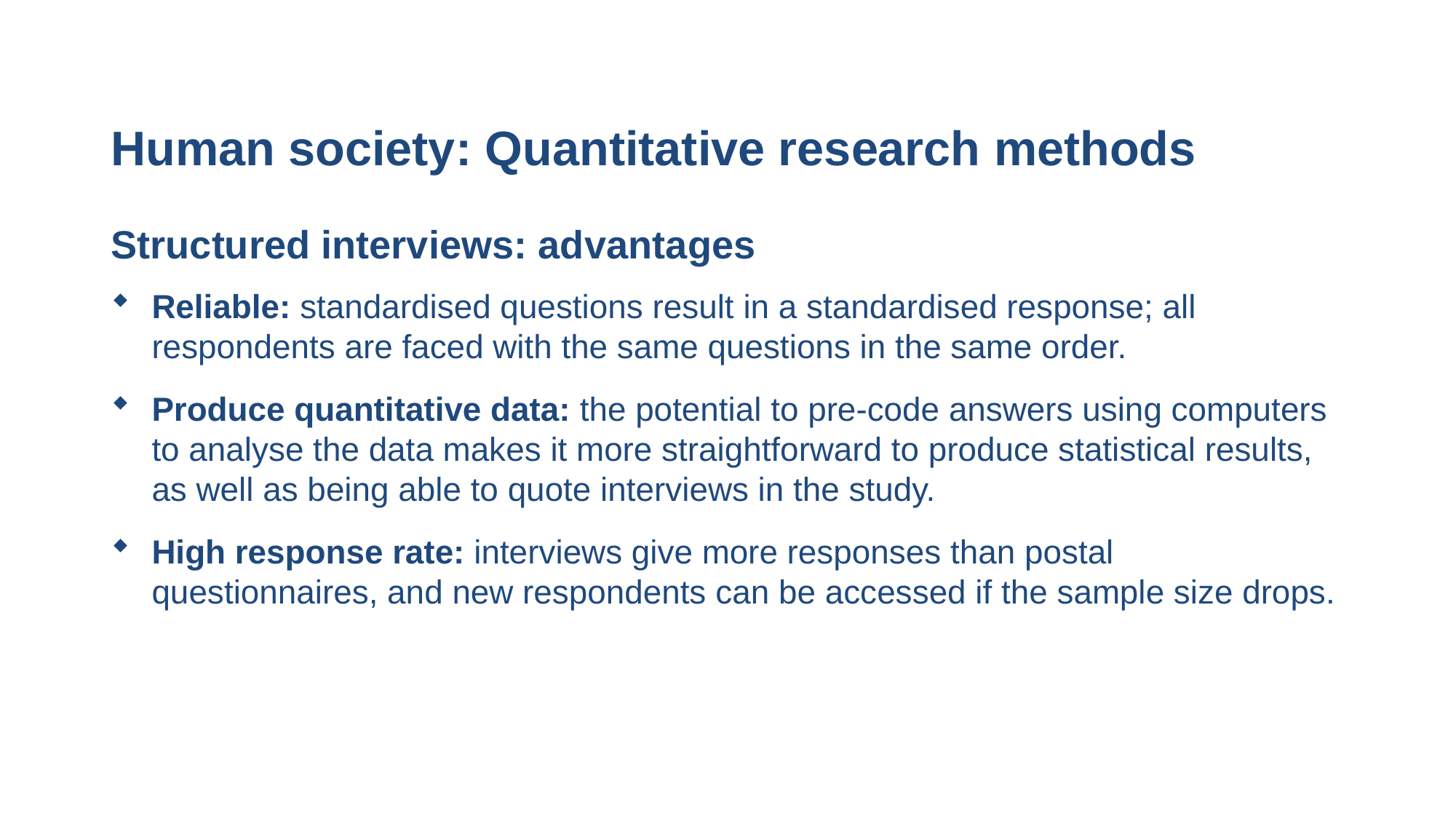

# Human society: Quantitative research methods
Structured interviews: advantages
Reliable: standardised questions result in a standardised response; all respondents are faced with the same questions in the same order.
Produce quantitative data: the potential to pre-code answers using computers to analyse the data makes it more straightforward to produce statistical results, as well as being able to quote interviews in the study.
High response rate: interviews give more responses than postal questionnaires, and new respondents can be accessed if the sample size drops.